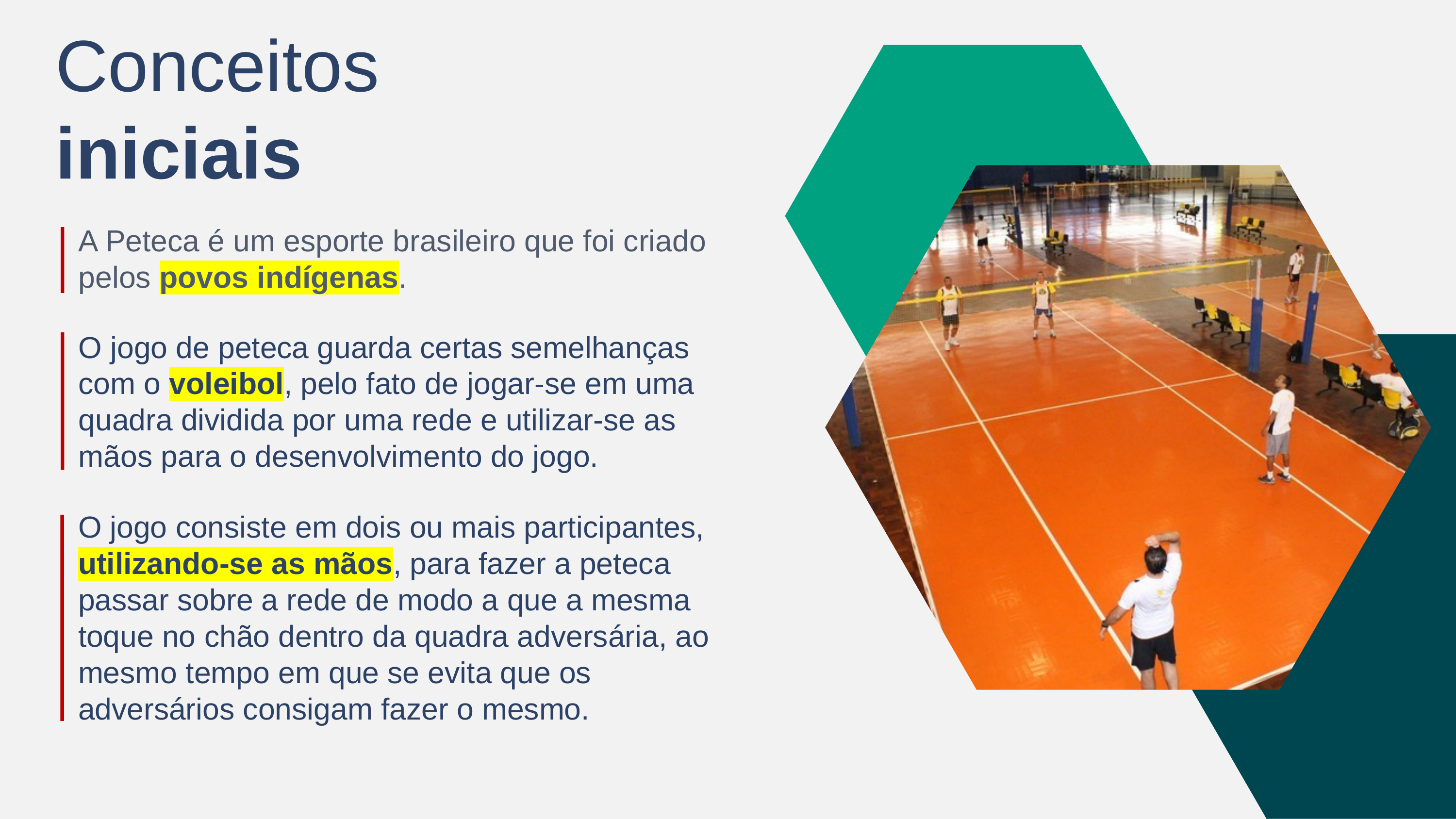

Conceitos iniciais

A Peteca é um esporte brasileiro que foi criado pelos povos indígenas.

O jogo de peteca guarda certas semelhanças com o voleibol, pelo fato de jogar-se em uma quadra dividida por uma rede e utilizar-se as mãos para o desenvolvimento do jogo.

O jogo consiste em dois ou mais participantes, utilizando-se as mãos, para fazer a peteca passar sobre a rede de modo a que a mesma toque no chão dentro da quadra adversária, ao mesmo tempo em que se evita que os adversários consigam fazer o mesmo.